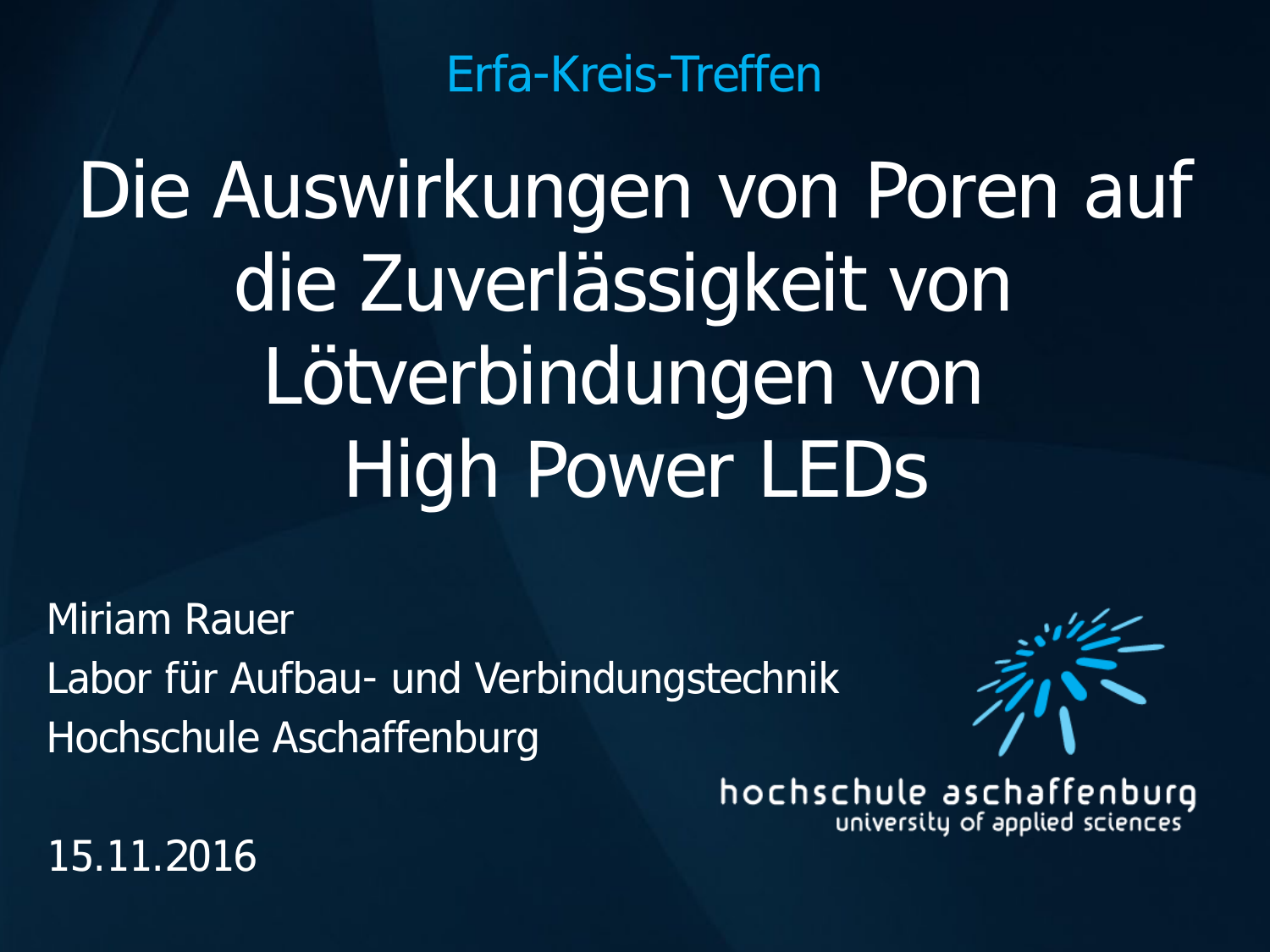

Erfa-Kreis-Treffen
# Die Auswirkungen von Poren auf die Zuverlässigkeit von Lötverbindungen von High Power LEDs
Miriam Rauer
Labor für Aufbau- und Verbindungstechnik
Hochschule Aschaffenburg

15.11.2016